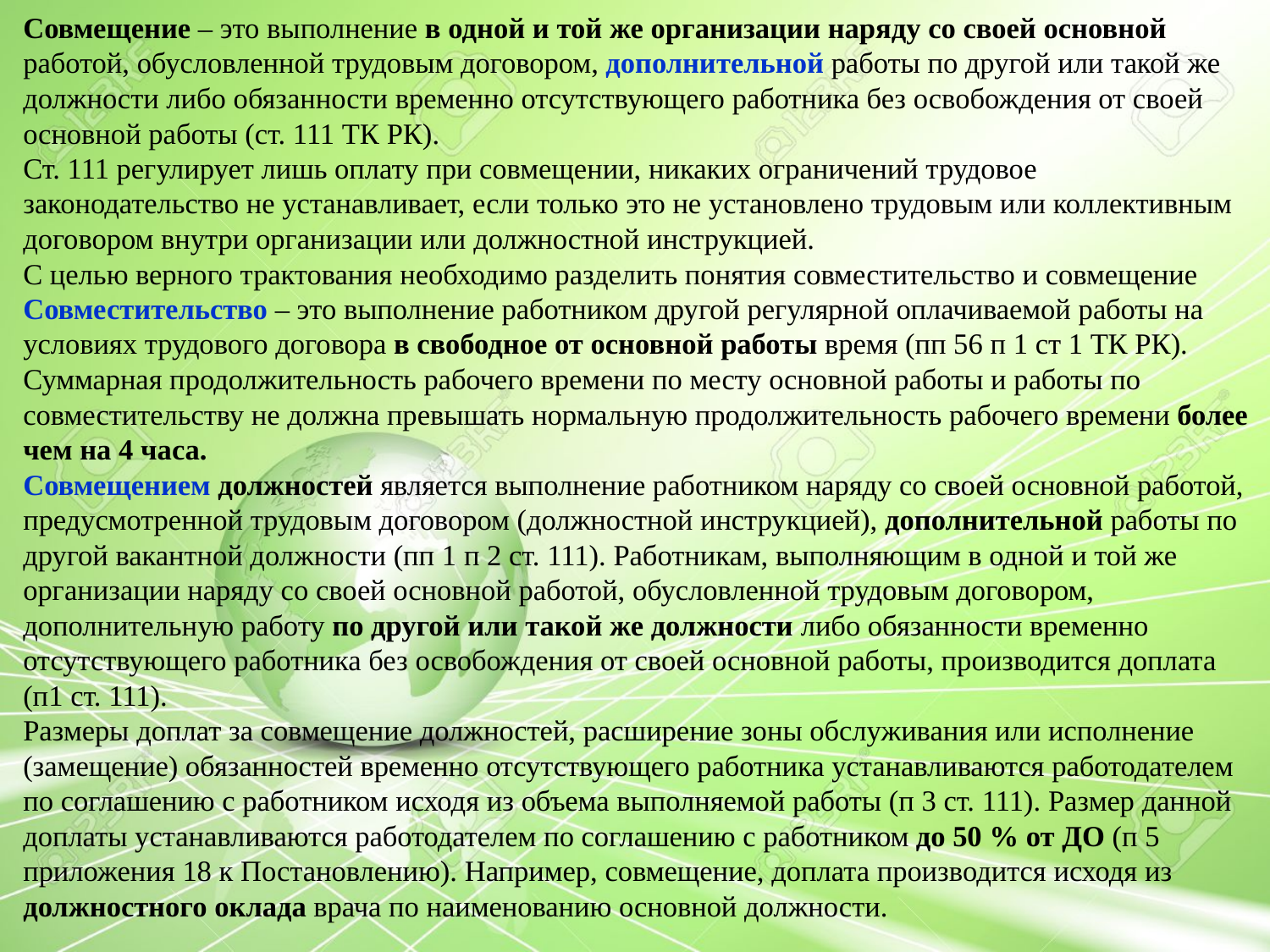

Совмещение – это выполнение в одной и той же организации наряду со своей основной работой, обусловленной трудовым договором, дополнительной работы по другой или такой же должности либо обязанности временно отсутствующего работника без освобождения от своей основной работы (ст. 111 ТК РК).
Ст. 111 регулирует лишь оплату при совмещении, никаких ограничений трудовое законодательство не устанавливает, если только это не установлено трудовым или коллективным договором внутри организации или должностной инструкцией.
С целью верного трактования необходимо разделить понятия совместительство и совмещение Совместительство – это выполнение работником другой регулярной оплачиваемой работы на условиях трудового договора в свободное от основной работы время (пп 56 п 1 ст 1 ТК РК). Суммарная продолжительность рабочего времени по месту основной работы и работы по совместительству не должна превышать нормальную продолжительность рабочего времени более чем на 4 часа.
Совмещением должностей является выполнение работником наряду со своей основной работой, предусмотренной трудовым договором (должностной инструкцией), дополнительной работы по другой вакантной должности (пп 1 п 2 ст. 111). Работникам, выполняющим в одной и той же организации наряду со своей основной работой, обусловленной трудовым договором, дополнительную работу по другой или такой же должности либо обязанности временно отсутствующего работника без освобождения от своей основной работы, производится доплата (п1 ст. 111).
Размеры доплат за совмещение должностей, расширение зоны обслуживания или исполнение (замещение) обязанностей временно отсутствующего работника устанавливаются работодателем по соглашению с работником исходя из объема выполняемой работы (п 3 ст. 111). Размер данной доплаты устанавливаются работодателем по соглашению с работником до 50 % от ДО (п 5 приложения 18 к Постановлению). Например, совмещение, доплата производится исходя из должностного оклада врача по наименованию основной должности.